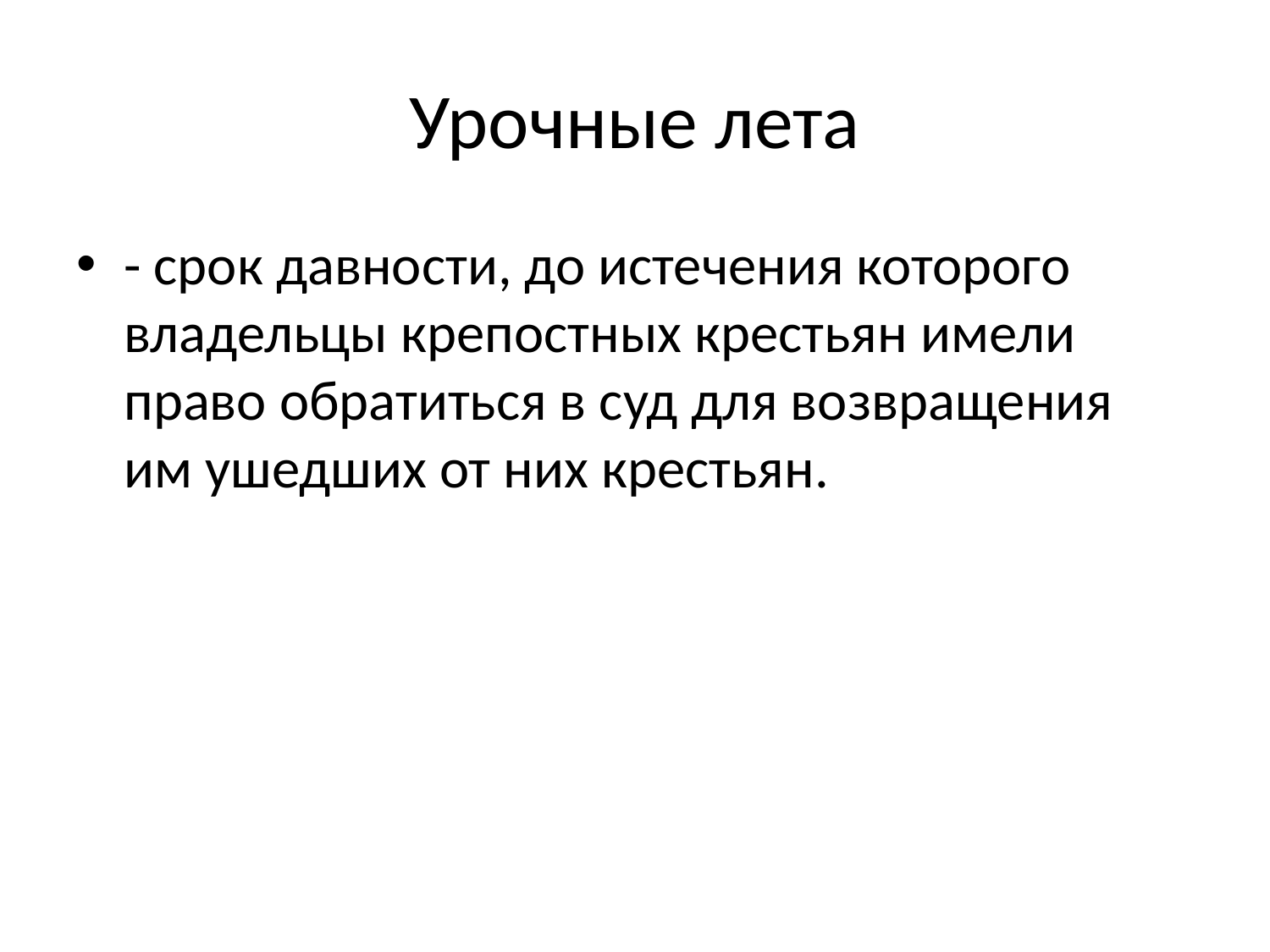

# Урочные лета
- срок давности, до истечения которого владельцы крепостных крестьян имели право обратиться в суд для возвращения им ушедших от них крестьян.